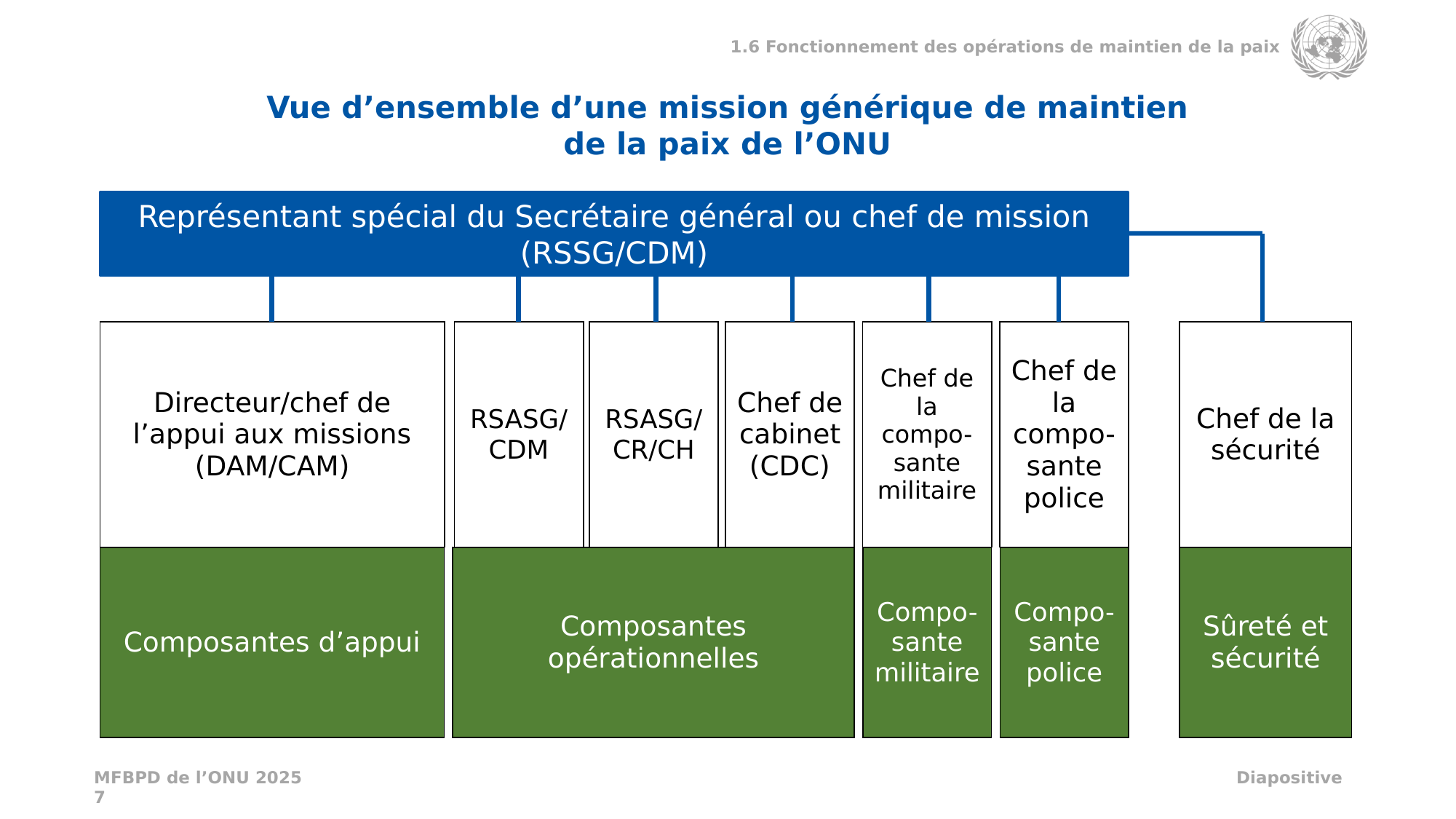

Vue d’ensemble d’une mission générique de maintien de la paix de l’ONU
Représentant spécial du Secrétaire général ou chef de mission (RSSG/CDM)
| Directeur/chef de l’appui aux missions (DAM/CAM) |
| --- |
| Chef de la sécurité |
| --- |
| RSASG/CDM |
| --- |
| RSASG/CR/CH |
| --- |
| Chef de cabinet (CDC) |
| --- |
| Chef de la compo-sante militaire |
| --- |
| Chef de la compo-sante police |
| --- |
| Composantes d’appui |
| --- |
| Compo-sante militaire |
| --- |
| Compo-sante police |
| --- |
| Sûreté et sécurité |
| --- |
| Composantes opérationnelles |
| --- |